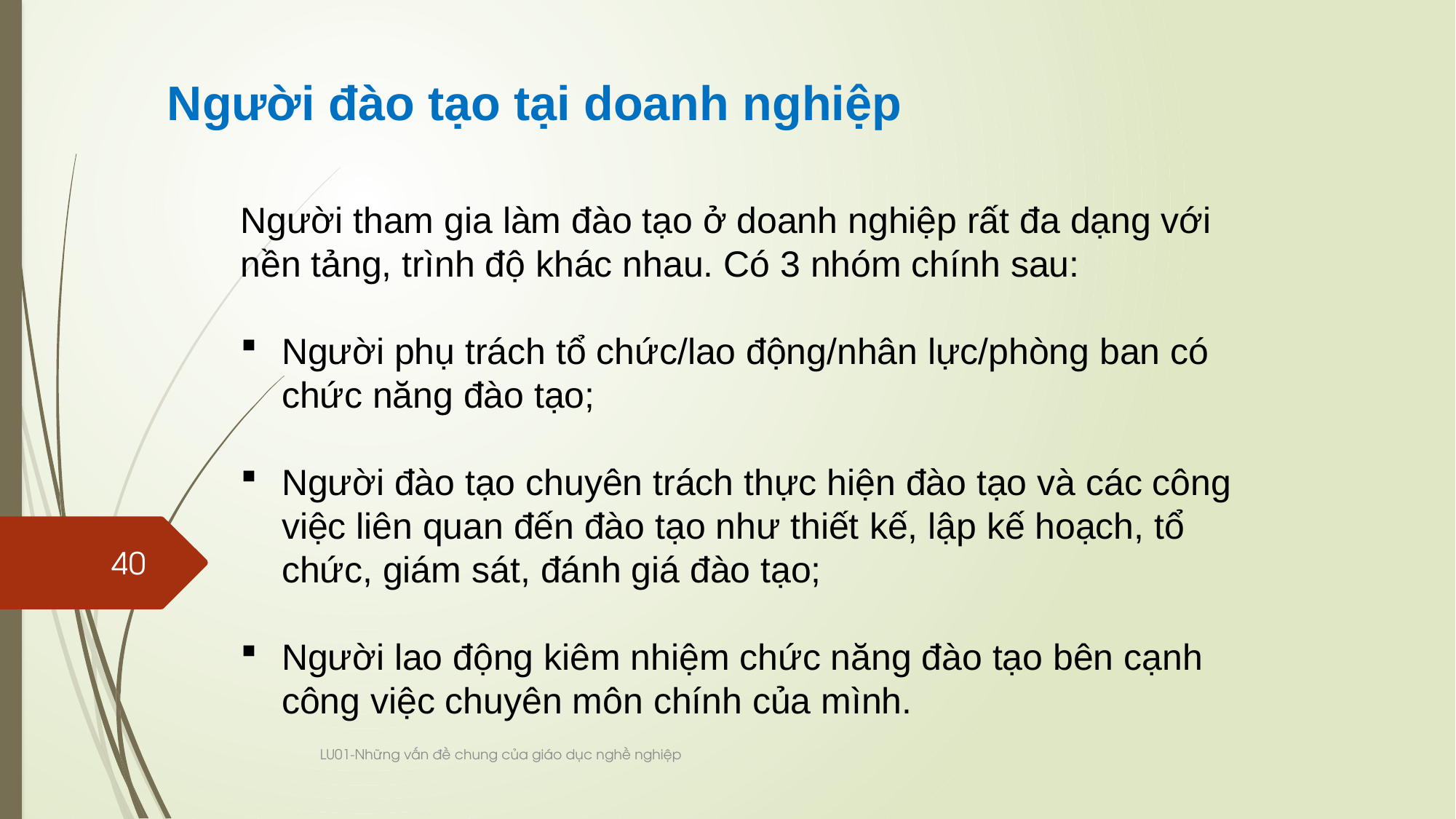

Người đào tạo tại doanh nghiệp
Người tham gia làm đào tạo ở doanh nghiệp rất đa dạng với nền tảng, trình độ khác nhau. Có 3 nhóm chính sau:

Người phụ trách tổ chức/lao động/nhân lực/phòng ban có chức năng đào tạo;

Người đào tạo chuyên trách thực hiện đào tạo và các công việc liên quan đến đào tạo như thiết kế, lập kế hoạch, tổ chức, giám sát, đánh giá đào tạo;

Người lao động kiêm nhiệm chức năng đào tạo bên cạnh công việc chuyên môn chính của mình.

40
LU01-Những vấn đề chung của giáo dục nghề nghiệp